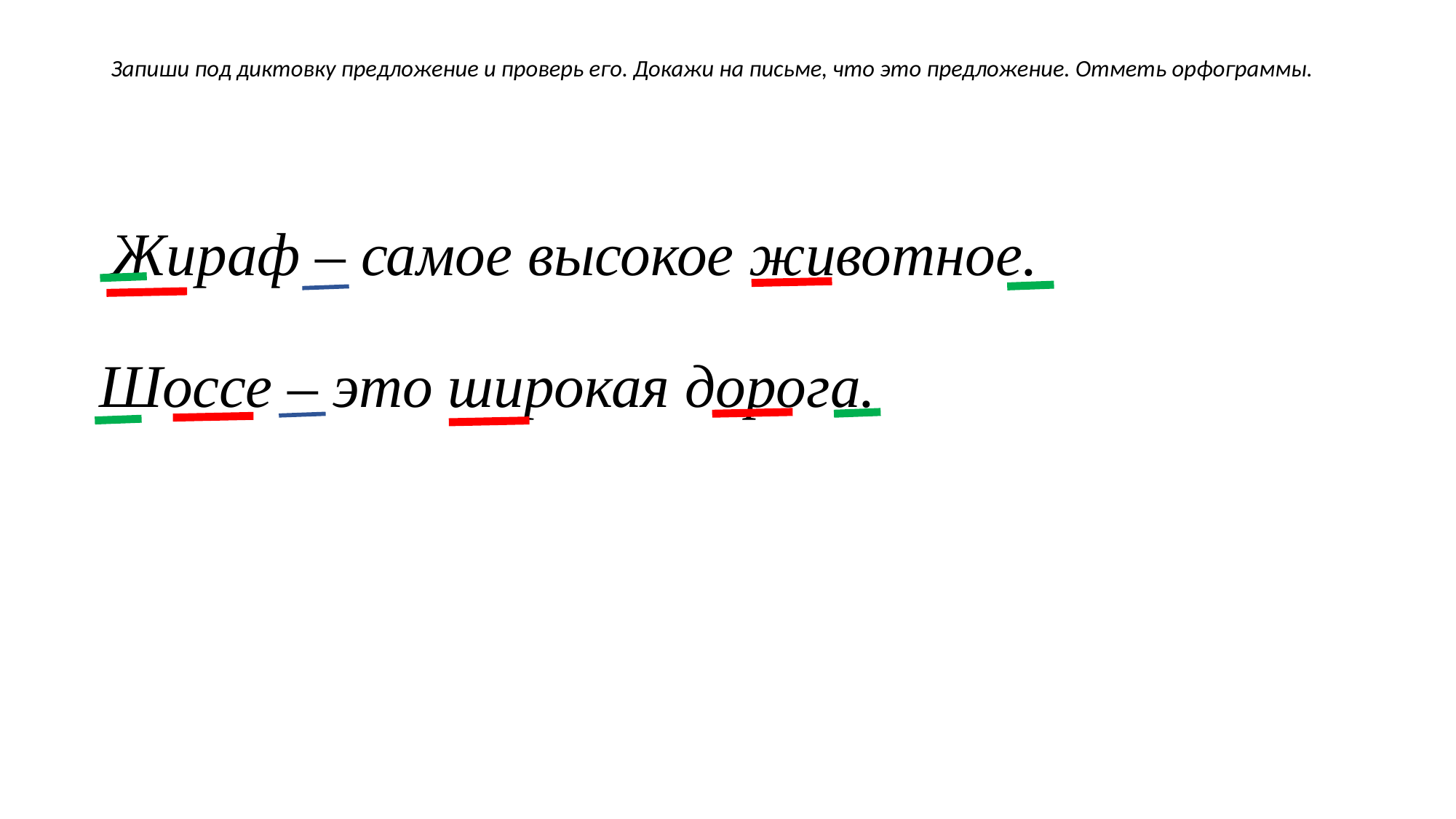

# Запиши под диктовку предложение и проверь его. Докажи на письме, что это предложение. Отметь орфограммы.
Жираф – самое высокое животное.
Шоссе – это широкая дорога.